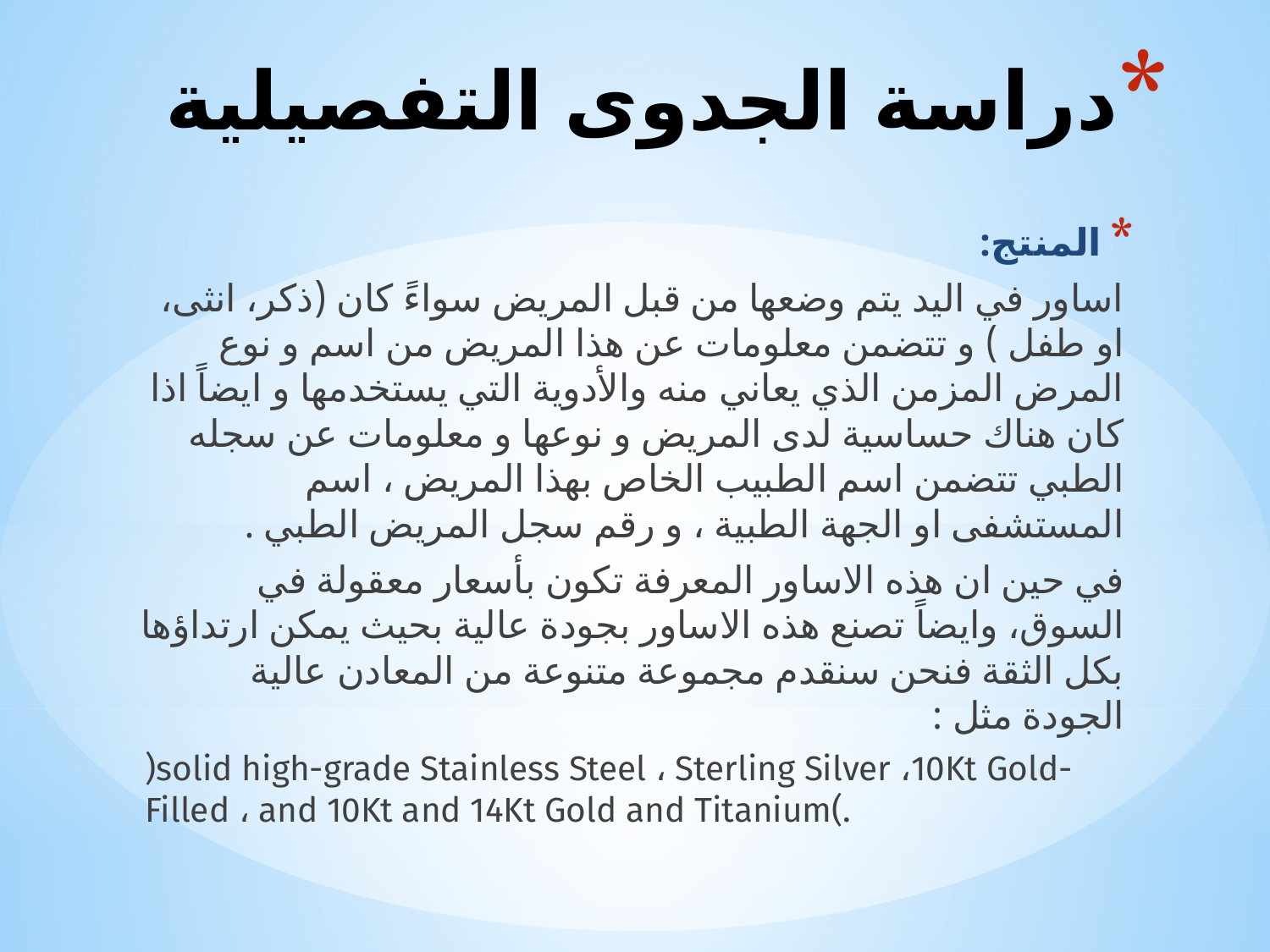

# دراسة الجدوى التفصيلية
المنتج:
اساور في اليد يتم وضعها من قبل المريض سواءً كان (ذكر، انثى، او طفل ) و تتضمن معلومات عن هذا المريض من اسم و نوع المرض المزمن الذي يعاني منه والأدوية التي يستخدمها و ايضاً اذا كان هناك حساسية لدى المريض و نوعها و معلومات عن سجله الطبي تتضمن اسم الطبيب الخاص بهذا المريض ، اسم المستشفى او الجهة الطبية ، و رقم سجل المريض الطبي .
في حين ان هذه الاساور المعرفة تكون بأسعار معقولة في السوق، وايضاً تصنع هذه الاساور بجودة عالية بحيث يمكن ارتداؤها بكل الثقة فنحن سنقدم مجموعة متنوعة من المعادن عالية الجودة مثل :
)solid high-grade Stainless Steel ، Sterling Silver ،10Kt Gold-Filled ، and 10Kt and 14Kt Gold and Titanium(.